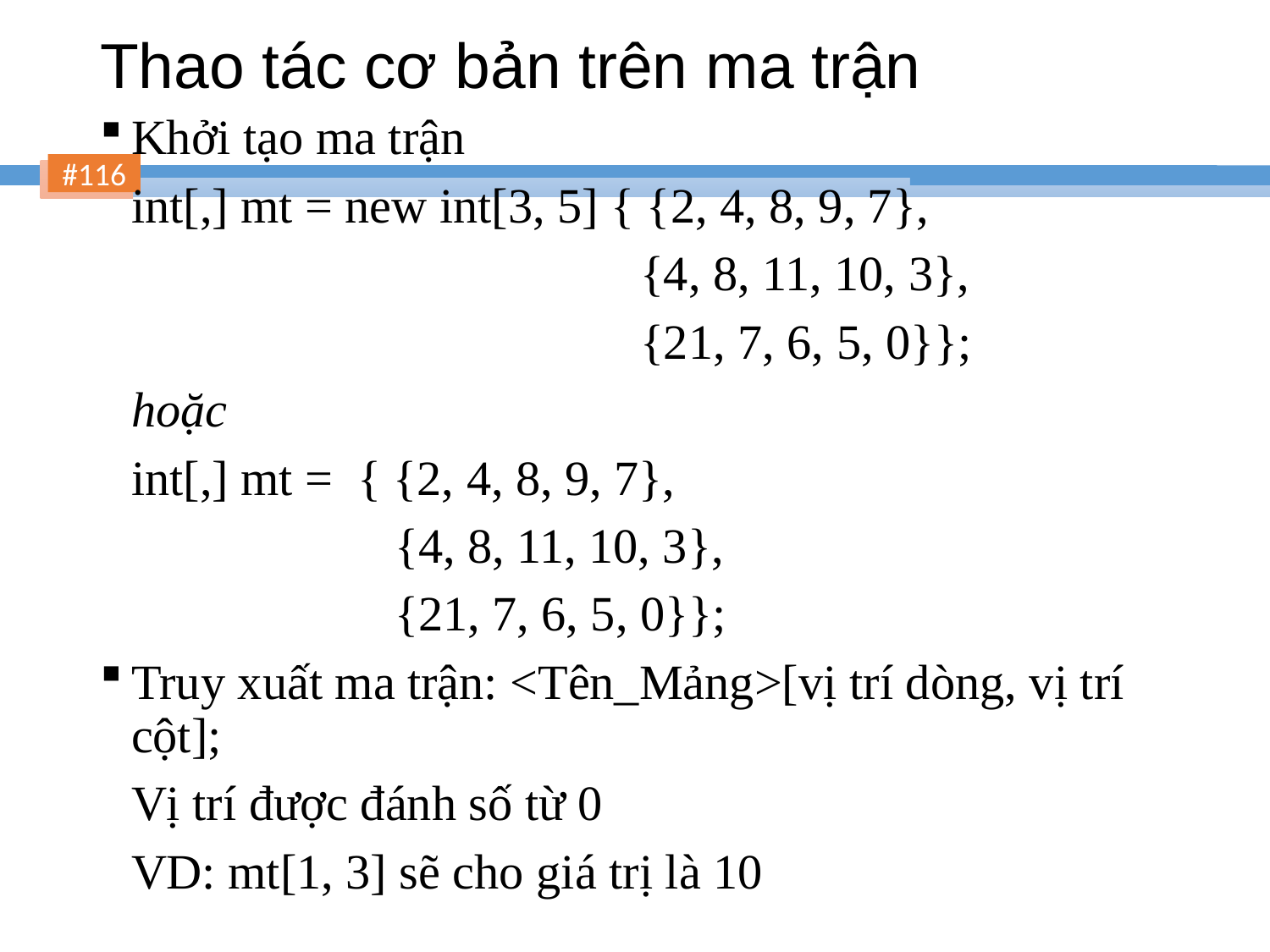

# Thao tác cơ bản trên ma trận
Khởi tạo ma trận
	int[,] mt = new int[3, 5] { {2, 4, 8, 9, 7},
                                            {4, 8, 11, 10, 3},
                                            {21, 7, 6, 5, 0}};
	hoặc
	int[,] mt =  { {2, 4, 8, 9, 7},
                        {4, 8, 11, 10, 3},
                        {21, 7, 6, 5, 0}};
Truy xuất ma trận: <Tên_Mảng>[vị trí dòng, vị trí cột];
	Vị trí được đánh số từ 0
	VD: mt[1, 3] sẽ cho giá trị là 10

116